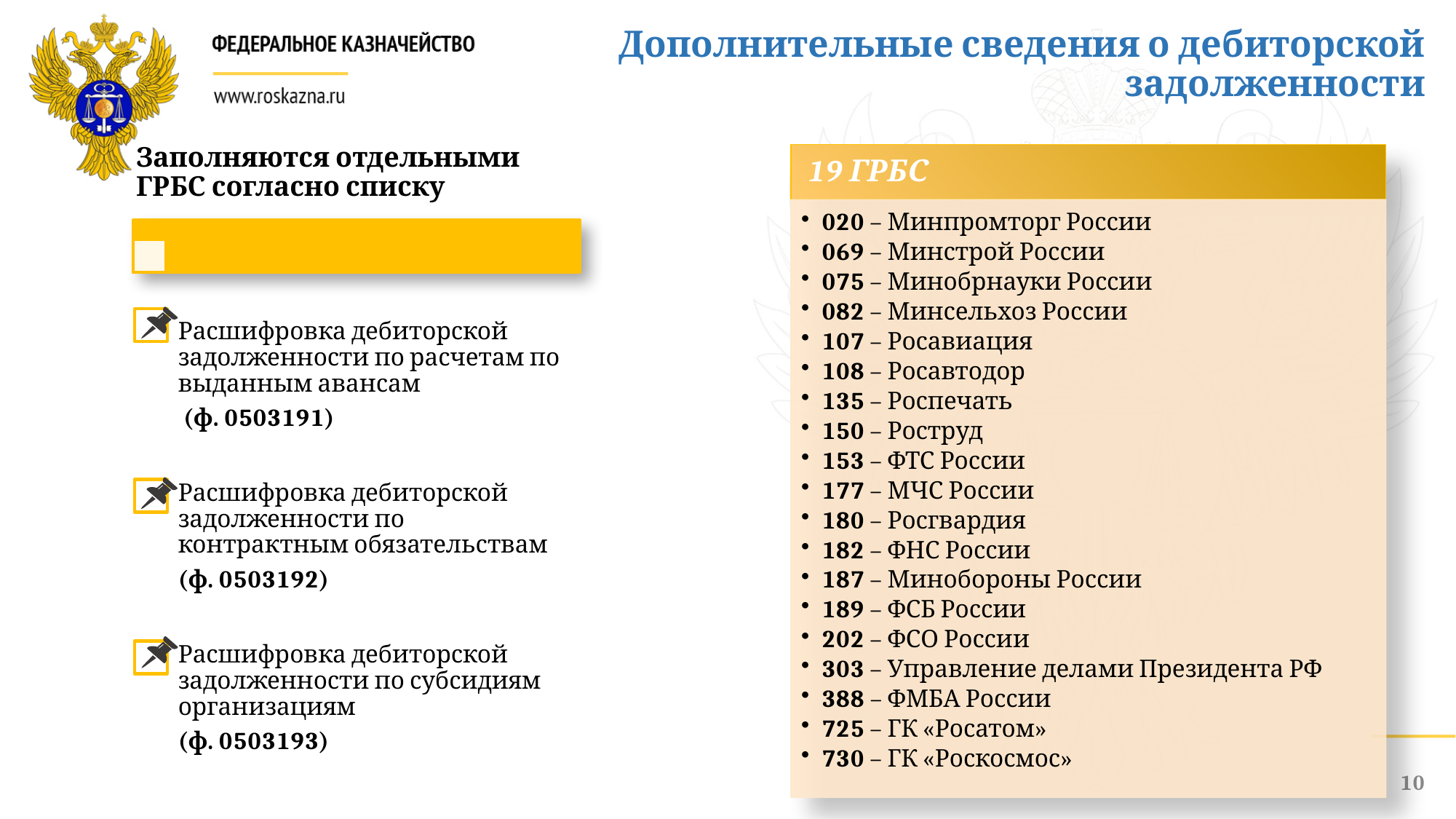

Дополнительные сведения о дебиторской задолженности
Заполняются отдельными ГРБС согласно списку
Расшифровка дебиторской задолженности по расчетам по выданным авансам
 (ф. 0503191)
Расшифровка дебиторской задолженности по контрактным обязательствам
(ф. 0503192)
Расшифровка дебиторской задолженности по субсидиям организациям
(ф. 0503193)
19 ГРБС
020 – Минпромторг России
069 – Минстрой России
075 – Минобрнауки России
082 – Минсельхоз России
107 – Росавиация
108 – Росавтодор
135 – Роспечать
150 – Роструд
153 – ФТС России
177 – МЧС России
180 – Росгвардия
182 – ФНС России
187 – Минобороны России
189 – ФСБ России
202 – ФСО России
303 – Управление делами Президента РФ
388 – ФМБА России
725 – ГК «Росатом»
730 – ГК «Роскосмос»

10